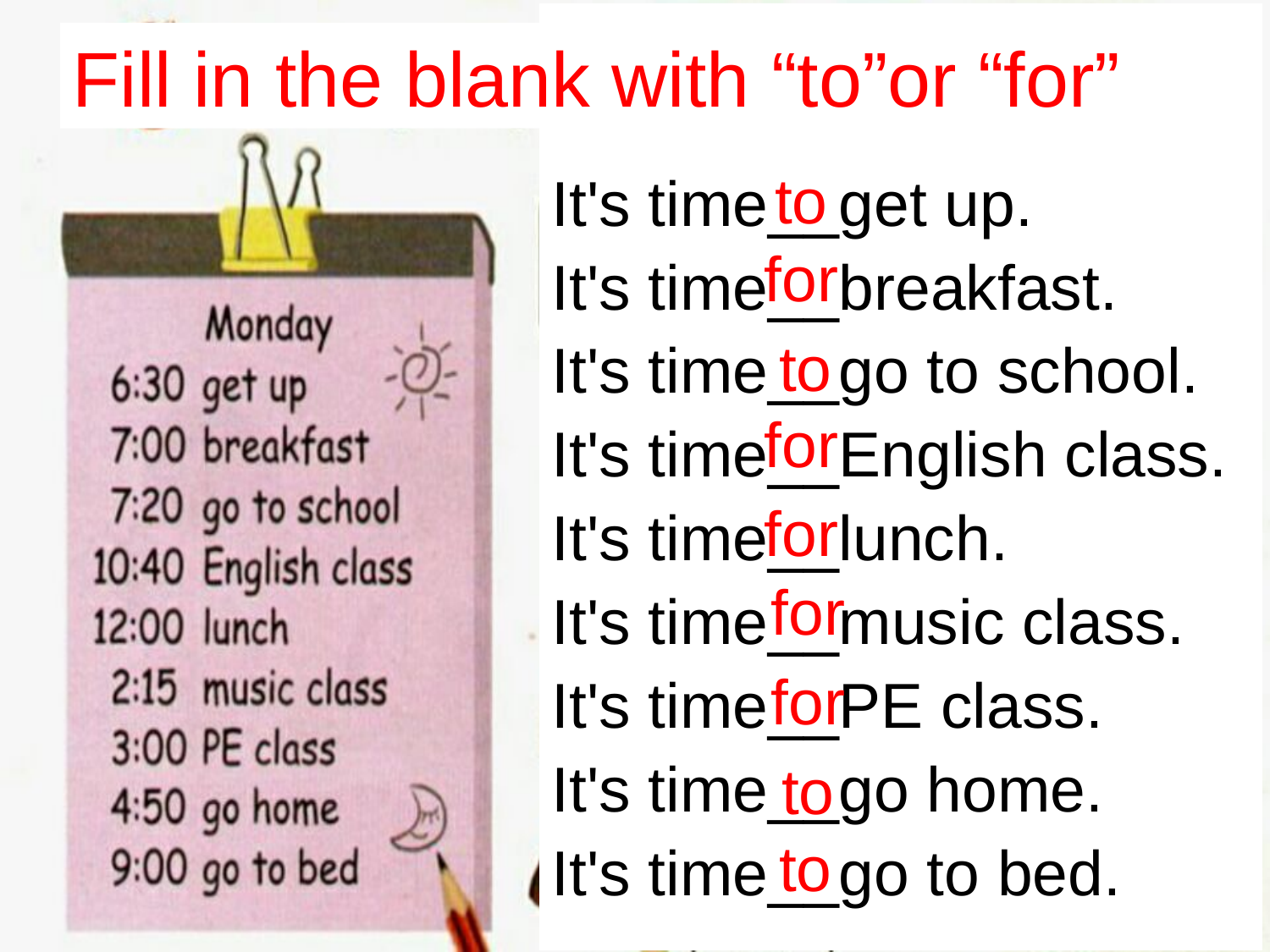

# It's time__get up. It's time__breakfast. It's time__go to school. It's time__English class. It's time__lunch. It's time__music class. It's time__PE class. It's time__go home. It's time__go to bed.
Fill in the blank with “to”or “for”
to
for
to
for
for
for
for
to
to